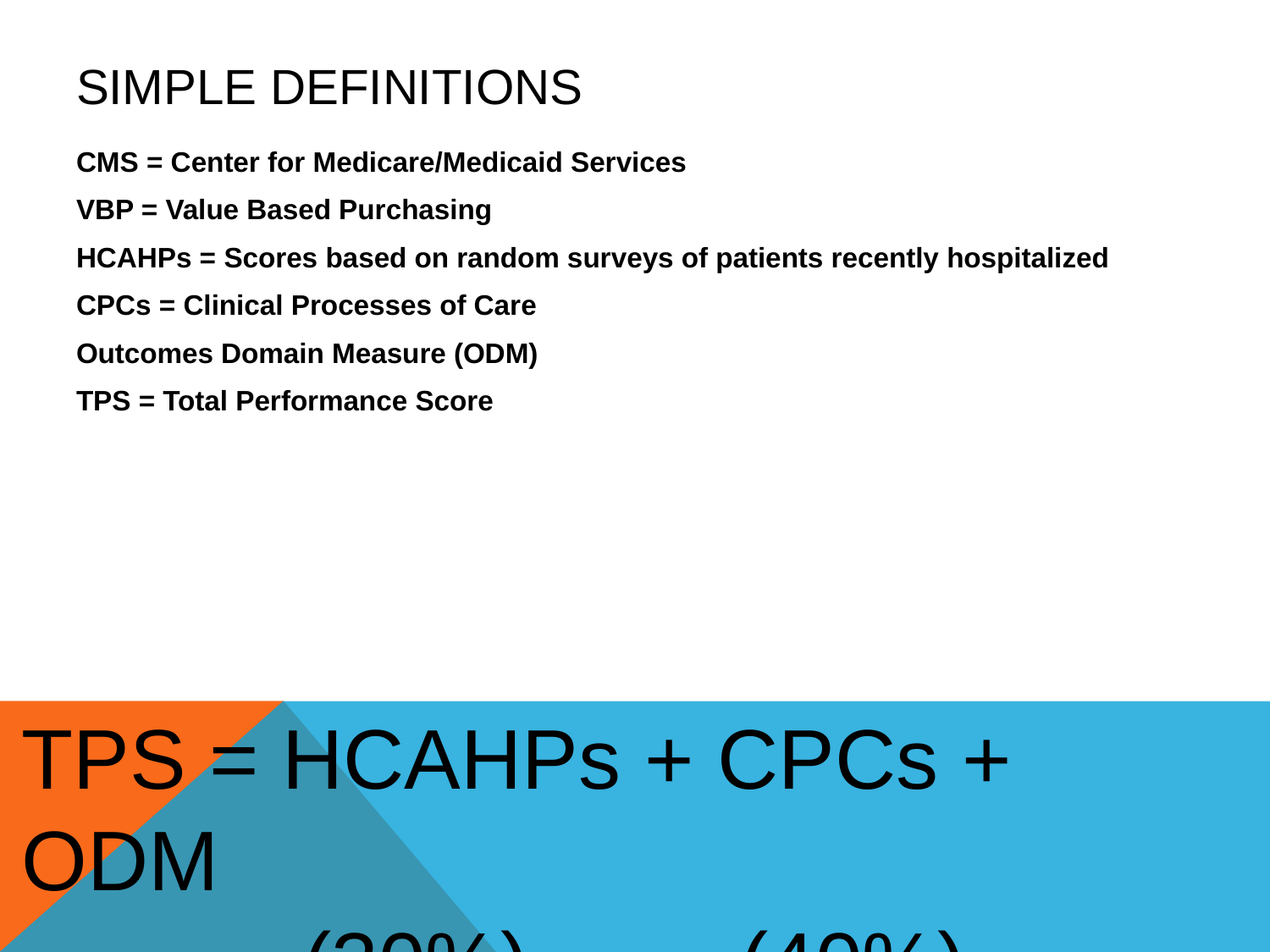

# Simple Definitions
CMS = Center for Medicare/Medicaid Services
VBP = Value Based Purchasing
HCAHPs = Scores based on random surveys of patients recently hospitalized
CPCs = Clinical Processes of Care
Outcomes Domain Measure (ODM)
TPS = Total Performance Score
TPS = HCAHPs + CPCs + ODM
            (30%)         (40%)      (30%)